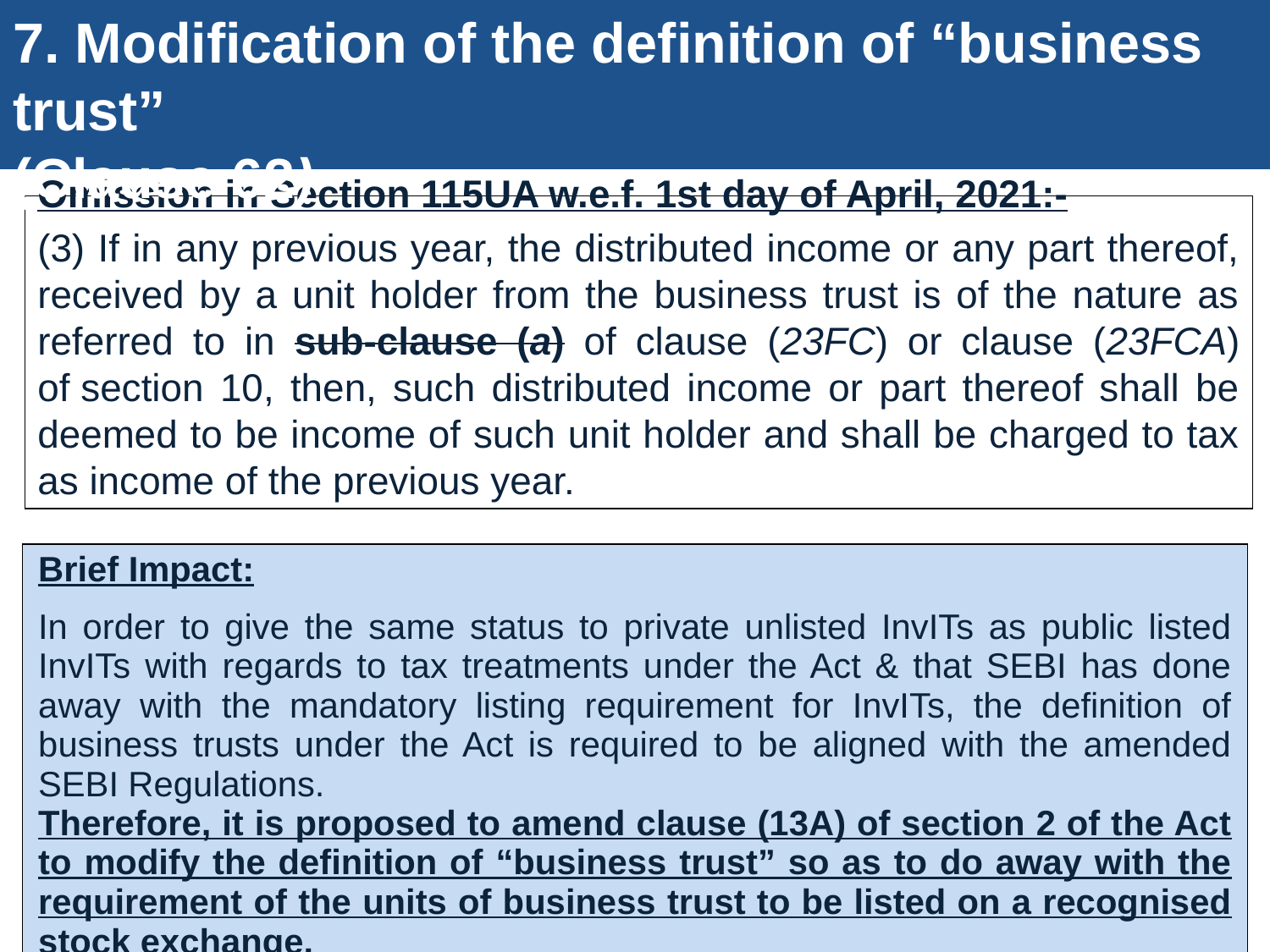

7. Modification of the definition of “business trust” 							   (Clause 62)

Omission in Section 115UA w.e.f. 1st day of April, 2021:-
(3) If in any previous year, the distributed income or any part thereof, received by a unit holder from the business trust is of the nature as referred to in sub-clause (a) of clause (23FC) or clause (23FCA) of section 10, then, such distributed income or part thereof shall be deemed to be income of such unit holder and shall be charged to tax as income of the previous year.
| Brief Impact: In order to give the same status to private unlisted InvITs as public listed InvITs with regards to tax treatments under the Act & that SEBI has done away with the mandatory listing requirement for InvITs, the definition of business trusts under the Act is required to be aligned with the amended SEBI Regulations. Therefore, it is proposed to amend clause (13A) of section 2 of the Act to modify the definition of “business trust” so as to do away with the requirement of the units of business trust to be listed on a recognised stock exchange. |
| --- |
87